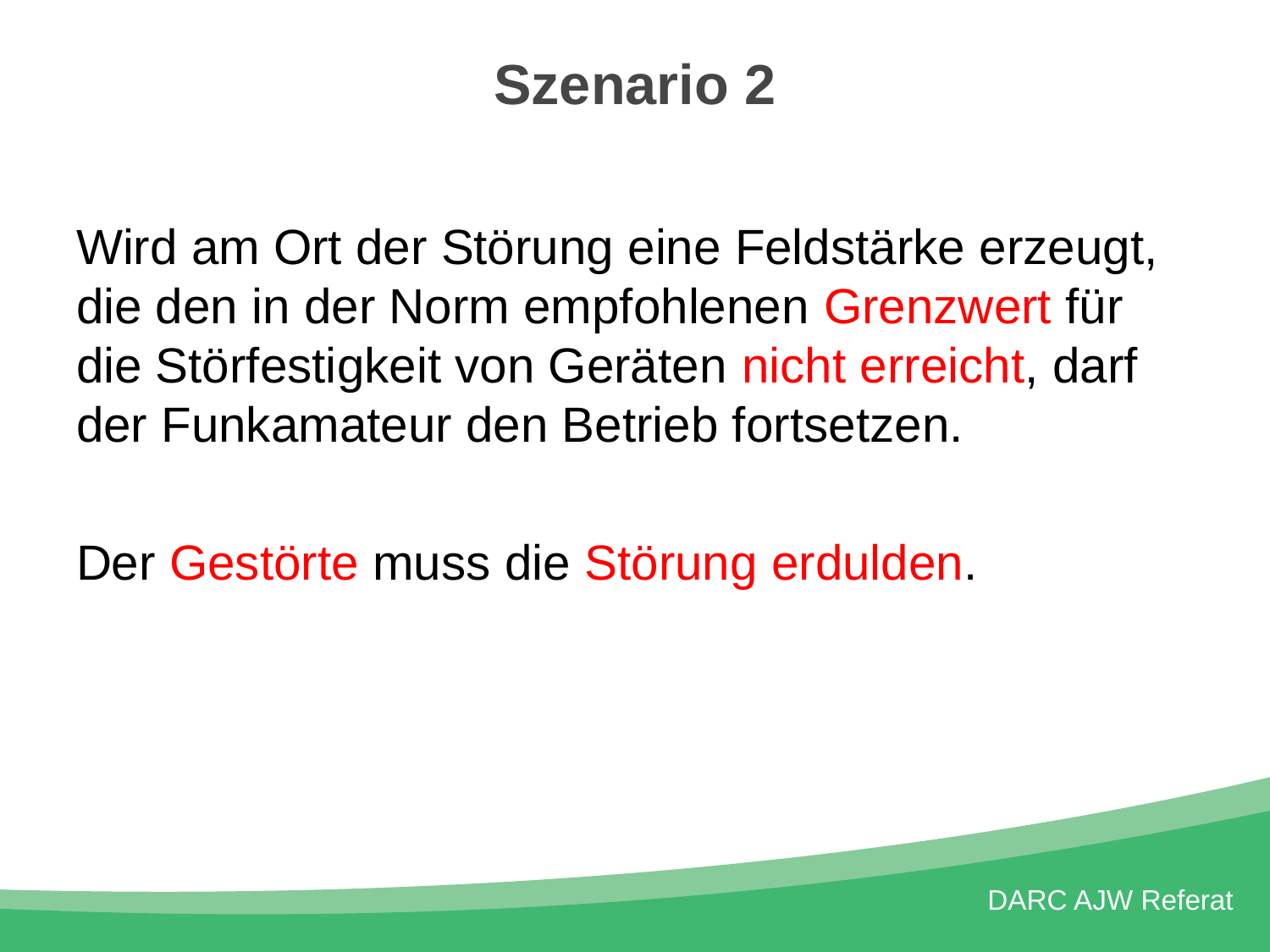

# Szenario 2
Wird am Ort der Störung eine Feldstärke erzeugt, die den in der Norm empfohlenen Grenzwert für die Störfestigkeit von Geräten nicht erreicht, darf der Funkamateur den Betrieb fortsetzen.

Der Gestörte muss die Störung erdulden.